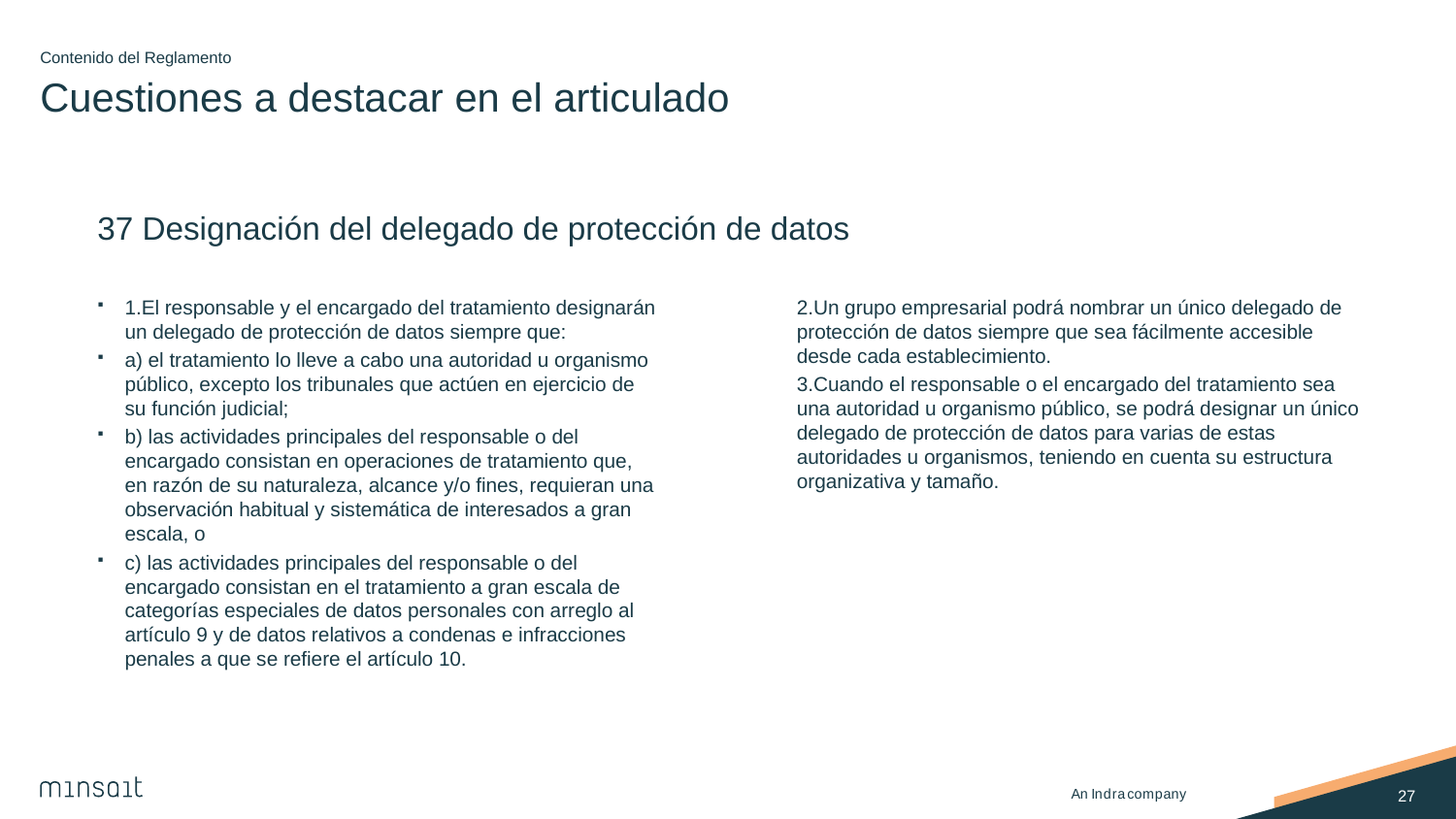

Contenido del Reglamento
# Cuestiones a destacar en el articulado
37 Designación del delegado de protección de datos
1.El responsable y el encargado del tratamiento designarán un delegado de protección de datos siempre que:
a) el tratamiento lo lleve a cabo una autoridad u organismo público, excepto los tribunales que actúen en ejercicio de su función judicial;
b) las actividades principales del responsable o del encargado consistan en operaciones de tratamiento que, en razón de su naturaleza, alcance y/o fines, requieran una observación habitual y sistemática de interesados a gran escala, o
c) las actividades principales del responsable o del encargado consistan en el tratamiento a gran escala de categorías especiales de datos personales con arreglo al artículo 9 y de datos relativos a condenas e infracciones penales a que se refiere el artículo 10.
2.Un grupo empresarial podrá nombrar un único delegado de protección de datos siempre que sea fácilmente accesible desde cada establecimiento.
3.Cuando el responsable o el encargado del tratamiento sea una autoridad u organismo público, se podrá designar un único delegado de protección de datos para varias de estas autoridades u organismos, teniendo en cuenta su estructura organizativa y tamaño.